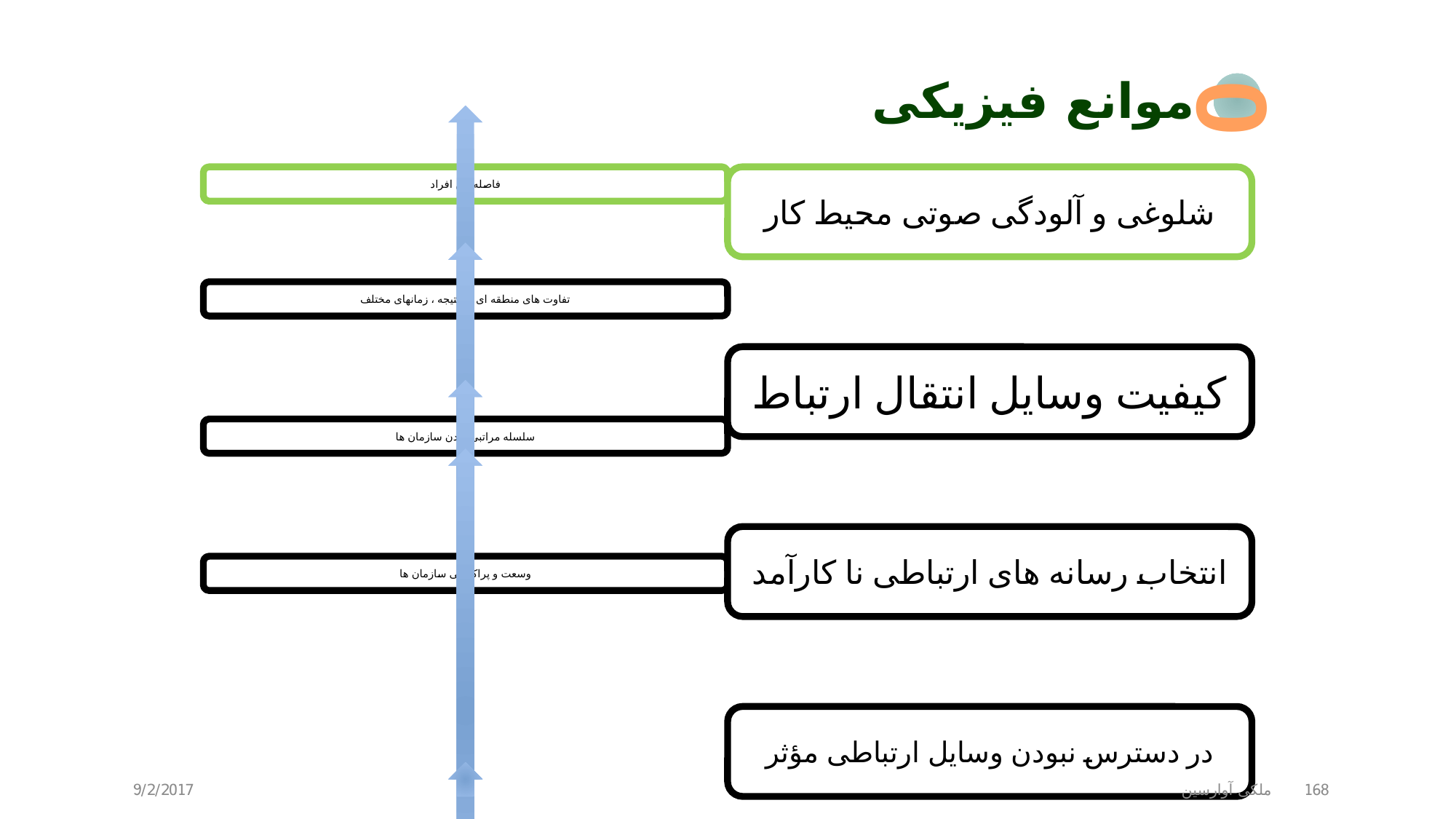

موانع فیزیکی
0
تفاوت های منطقه ای در نتیجه ، زمانهای مختلف
کیفیت وسایل انتقال ارتباط
9/2/2017
ملکی آوارسین
168